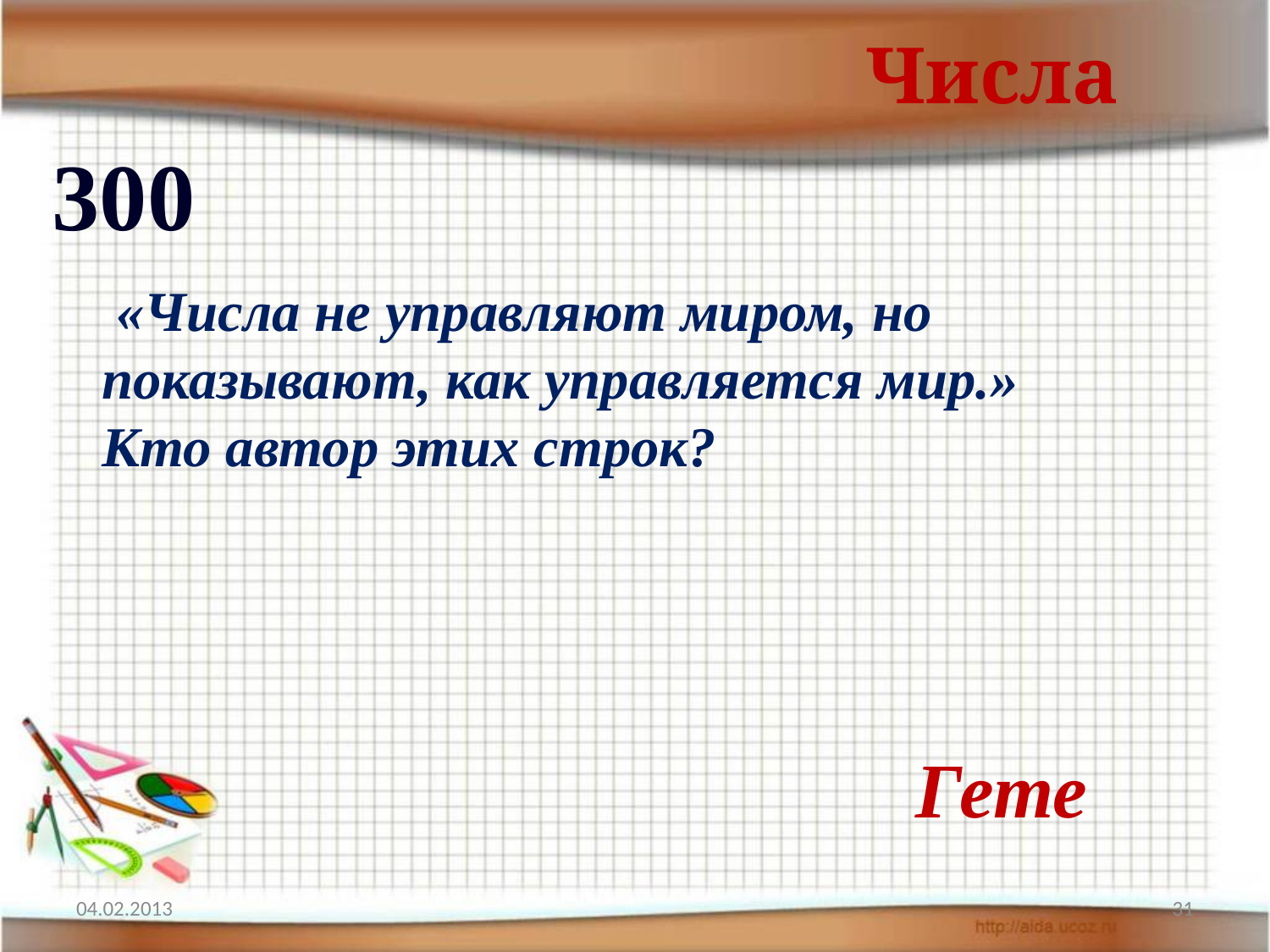

Числа
300
 «Числа не управляют миром, но показывают, как управляется мир.» Кто автор этих строк?
Гете
04.02.2013
31